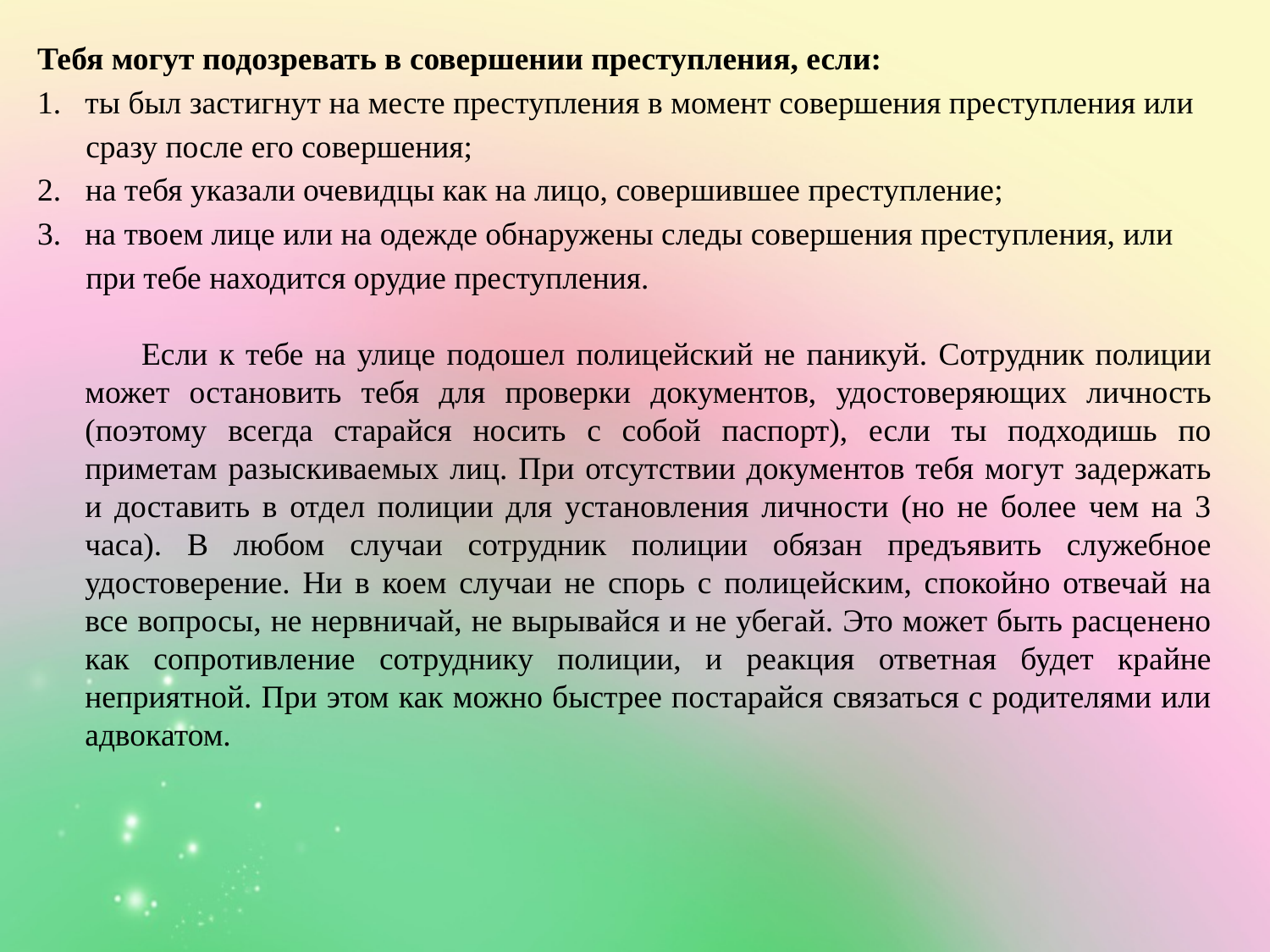

Тебя могут подозревать в совершении преступления, если:
ты был застигнут на месте преступления в момент совершения преступления или
      сразу после его совершения;
2.   на тебя указали очевидцы как на лицо, совершившее преступление;
на твоем лице или на одежде обнаружены следы совершения преступления, или
      при тебе находится орудие преступления.
     Если к тебе на улице подошел полицейский не паникуй. Сотрудник полиции может остановить тебя для проверки документов, удостоверяющих личность (поэтому всегда старайся носить с собой паспорт), если ты подходишь по приметам разыскиваемых лиц. При отсутствии документов тебя могут задержать и доставить в отдел полиции для установления личности (но не более чем на 3 часа). В любом случаи сотрудник полиции обязан предъявить служебное удостоверение. Ни в коем случаи не спорь с полицейским, спокойно отвечай на все вопросы, не нервничай, не вырывайся и не убегай. Это может быть расценено как сопротивление сотруднику полиции, и реакция ответная будет крайне неприятной. При этом как можно быстрее постарайся связаться с родителями или адвокатом.